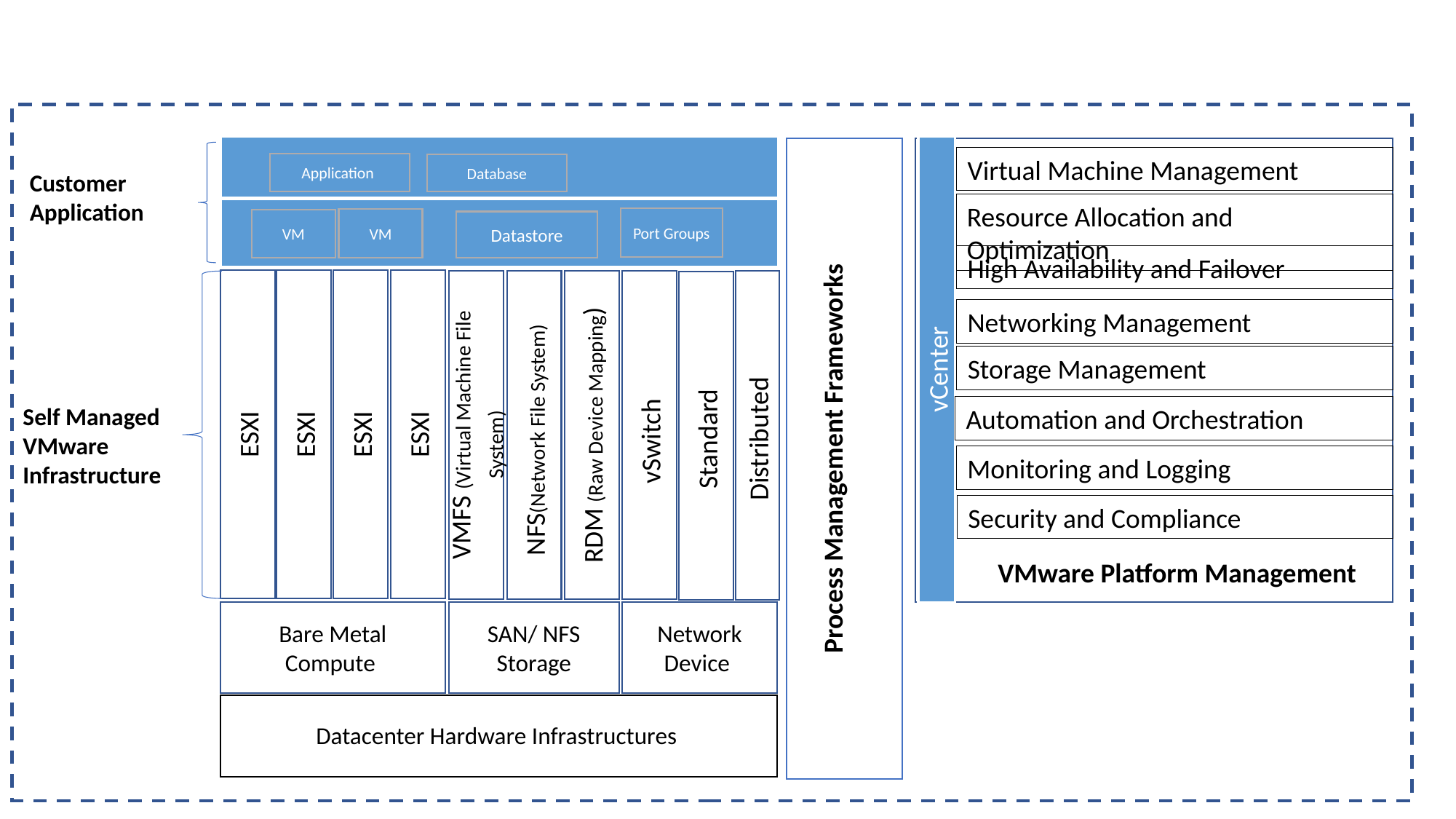

Virtual Machine Management
Application
Database
Customer Application
Resource Allocation and Optimization

Port Groups
VM
VM
Datastore
High Availability and Failover

Networking Management
Storage Management
vCenter
Self Managed VMware Infrastructure
Automation and Orchestration
 Process Management Frameworks

ESXI
ESXI
ESXI
ESXI
VMFS (Virtual Machine File System)
NFS(Network File System)
vSwitch
RDM (Raw Device Mapping)
Standard
Distributed
Monitoring and Logging
Security and Compliance
VMware Platform Management
Bare Metal Compute
SAN/ NFS Storage
Network Device

Datacenter Hardware Infrastructures